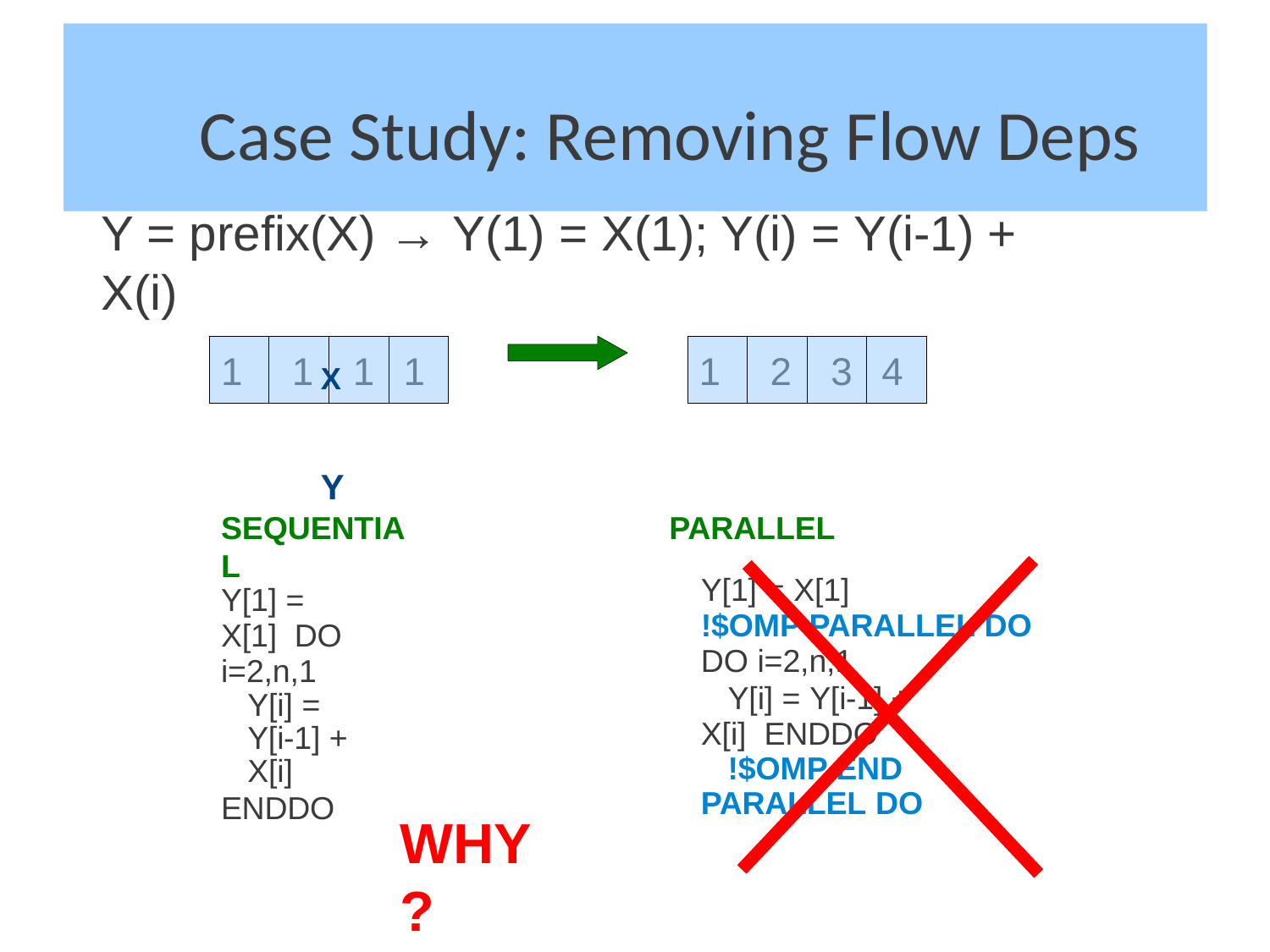

# Case Study: Removing Flow Deps
Y = prefix(X) → Y(1) = X(1); Y(i) = Y(i-1) + X(i)
X	Y
|  |  |  |  |
| --- | --- | --- | --- |

|  |  |  |  |
| --- | --- | --- | --- |
1
1
1
1
1
2
3
4
SEQUENTIAL
PARALLEL
Y[1] = X[1]
!$OMP PARALLEL DO
DO i=2,n,1
Y[i] = Y[i-1] + X[i]  ENDDO
!$OMP END PARALLEL DO

Y[1] = X[1]  DO i=2,n,1
Y[i] = Y[i-1] + X[i]
ENDDO
WHY?